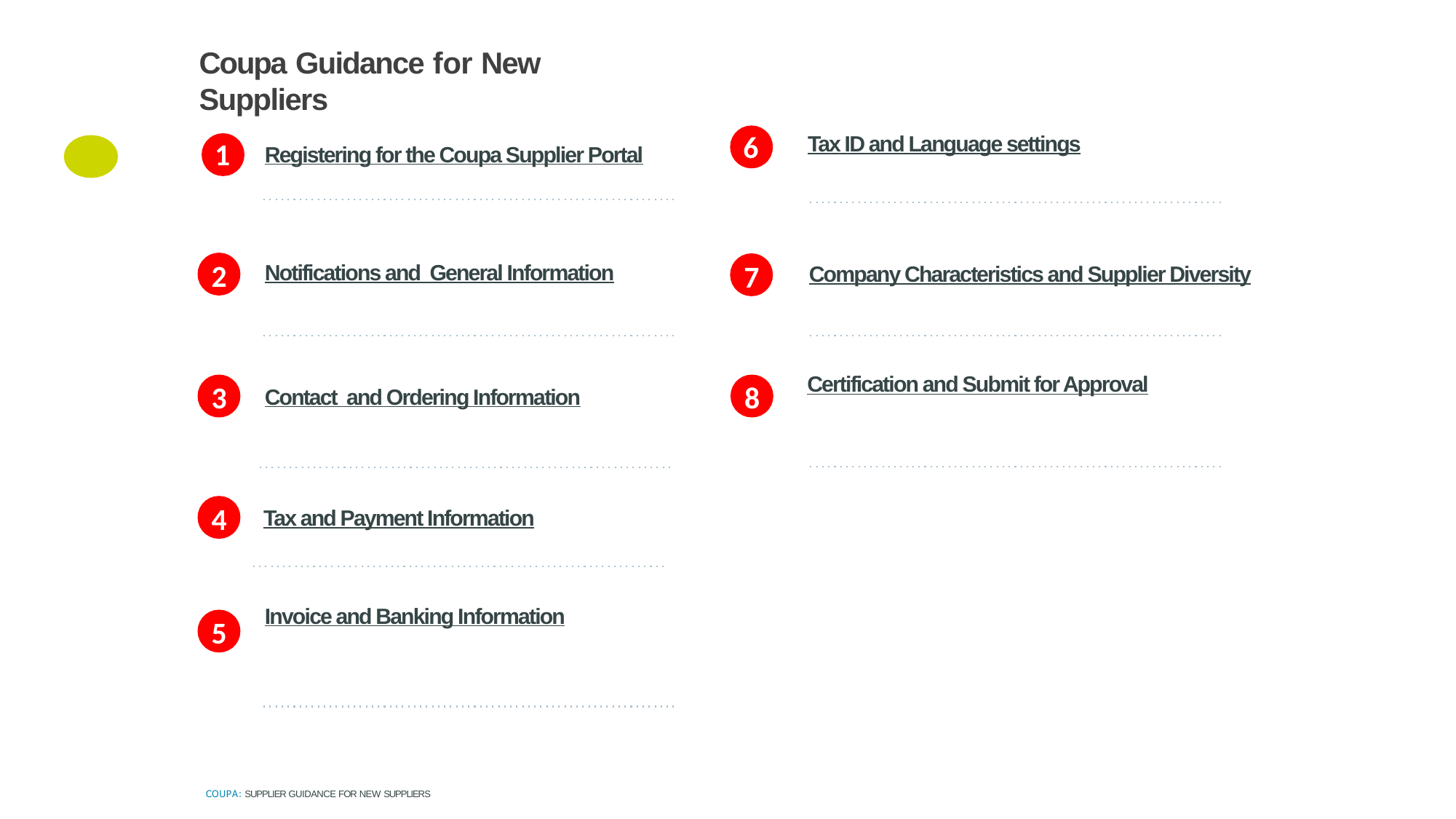

# Coupa Guidance for New Suppliers
1

6
Tax ID and Language settings

1
Registering for the Coupa Supplier Portal

2

7
Notifications and  General Information
Company Characteristics and Supplier Diversity

Certification and Submit for Approval

8

3
Contact  and Ordering Information

4
Tax and Payment Information

Invoice and Banking Information

5

2

COUPA: SUPPLIER GUIDANCE FOR NEW SUPPLIERS